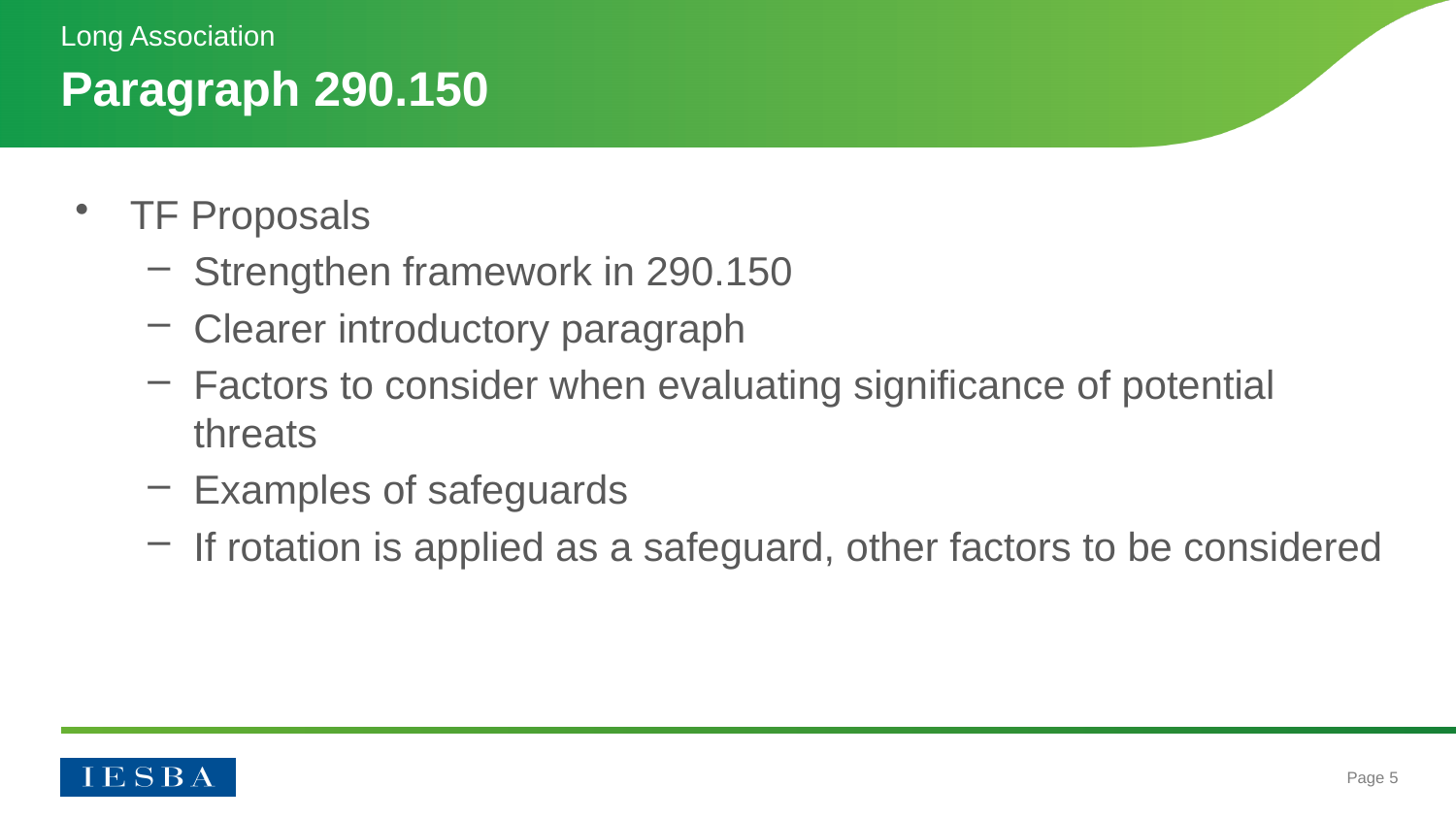

Long Association

# Paragraph 290.150
TF Proposals
Strengthen framework in 290.150
Clearer introductory paragraph
Factors to consider when evaluating significance of potential threats
Examples of safeguards
If rotation is applied as a safeguard, other factors to be considered